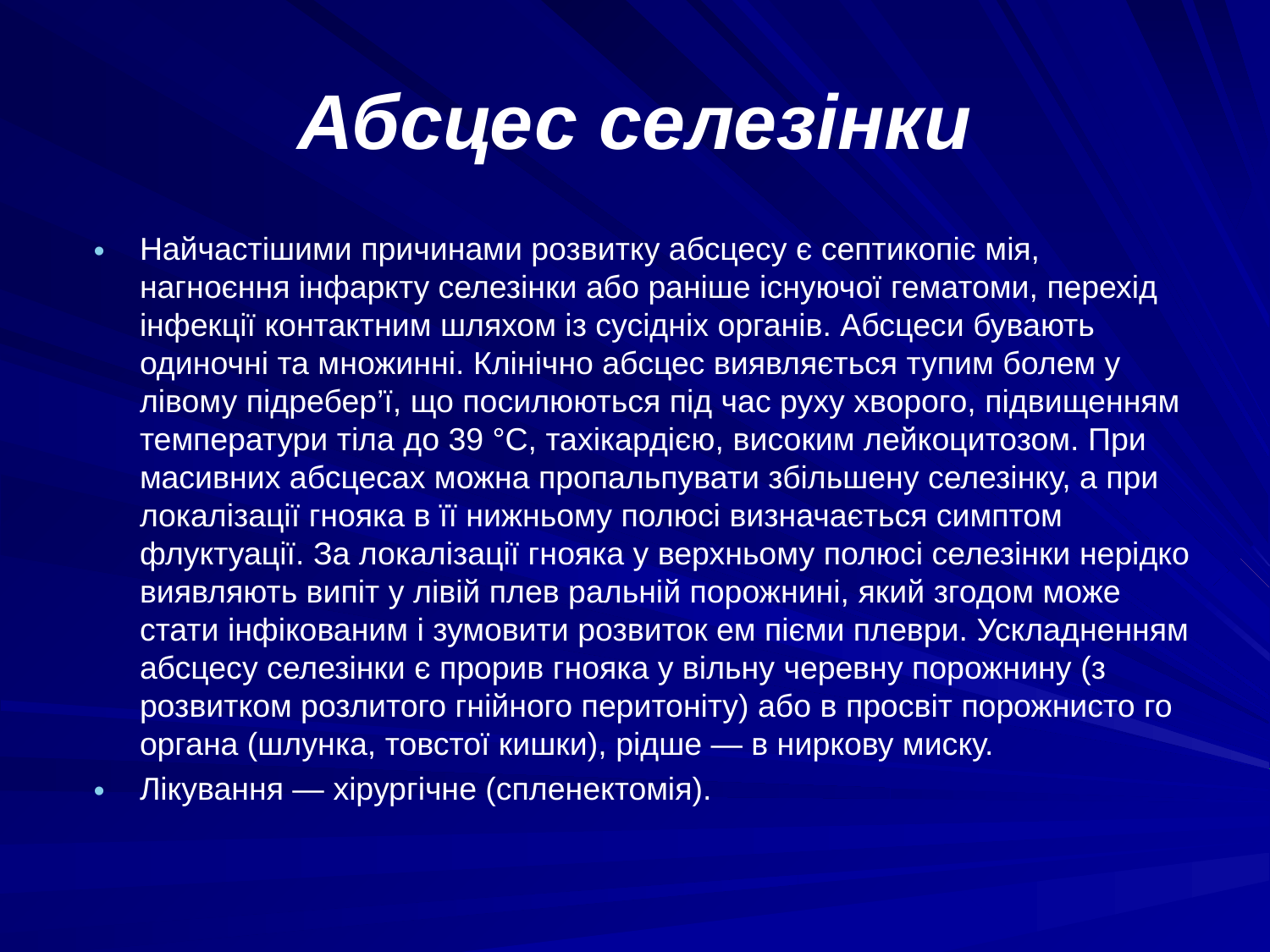

# Абсцес селезінки
Найчастішими причинами розвитку абсцесу є септикопіє мія, нагноєння інфаркту селезінки або раніше існуючої гематоми, перехід інфекції контактним шляхом із сусідніх органів. Абсцеси бувають одиночні та множинні. Клінічно абсцес виявляється тупим болем у лівому підребер’ї, що посилюються під час руху хворого, підвищенням температури тіла до 39 °С, тахікардією, високим лейкоцитозом. При масивних абсцесах можна пропальпувати збільшену селезінку, а при локалізації гнояка в її нижньому полюсі визначається симптом флуктуації. За локалізації гнояка у верхньому полюсі селезінки нерідко виявляють випіт у лівій плев ральній порожнині, який згодом може стати інфікованим і зумовити розвиток ем пієми плеври. Ускладненням абсцесу селезінки є прорив гнояка у вільну черевну порожнину (з розвитком розлитого гнійного перитоніту) або в просвіт порожнисто го органа (шлунка, товстої кишки), рідше — в ниркову миску.
Лікування — хірургічне (спленектомія).